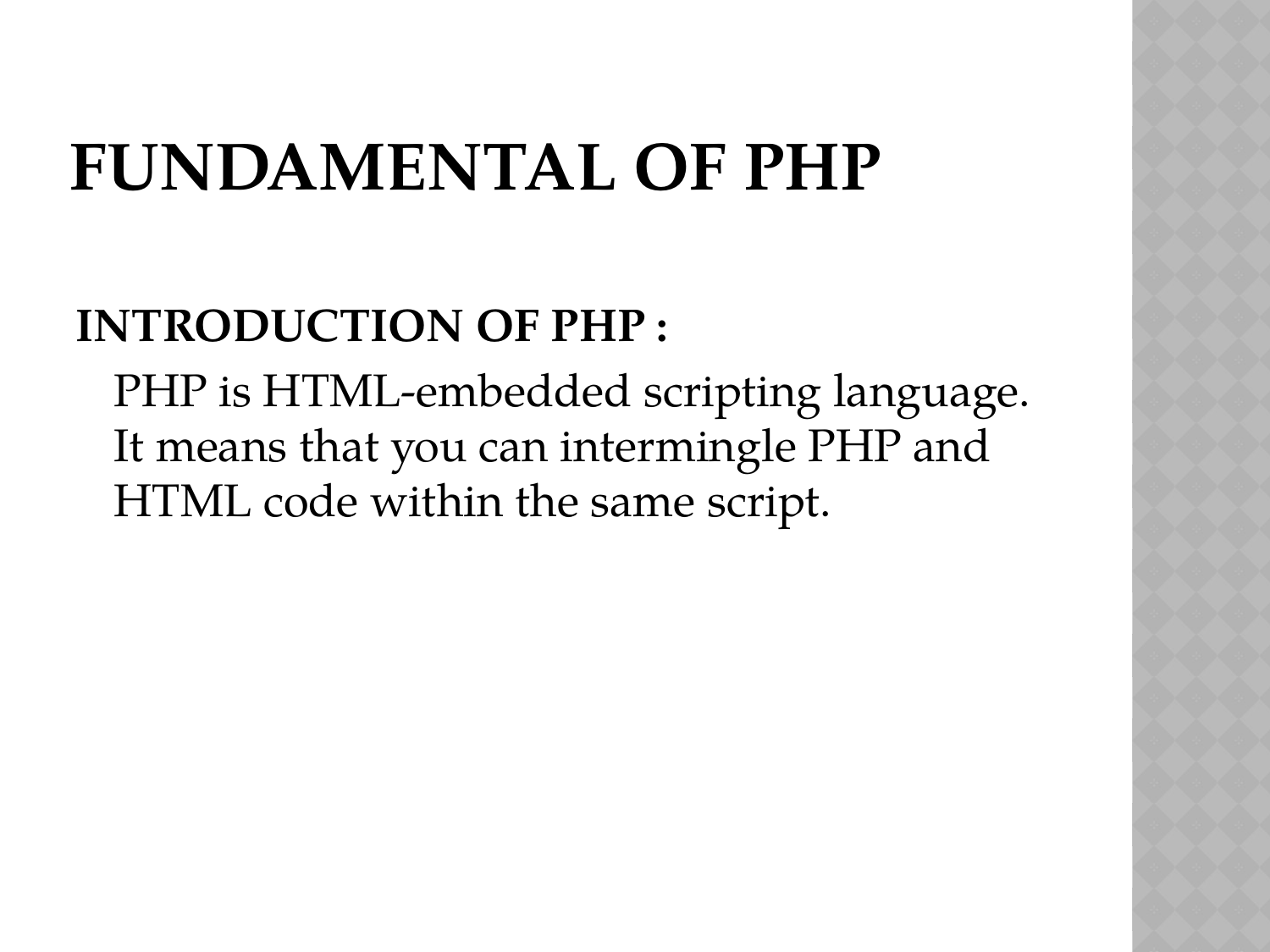

# FUNDAMENTAL OF PHP

INTRODUCTION OF PHP :
	PHP is HTML-embedded scripting language. It means that you can intermingle PHP and HTML code within the same script.